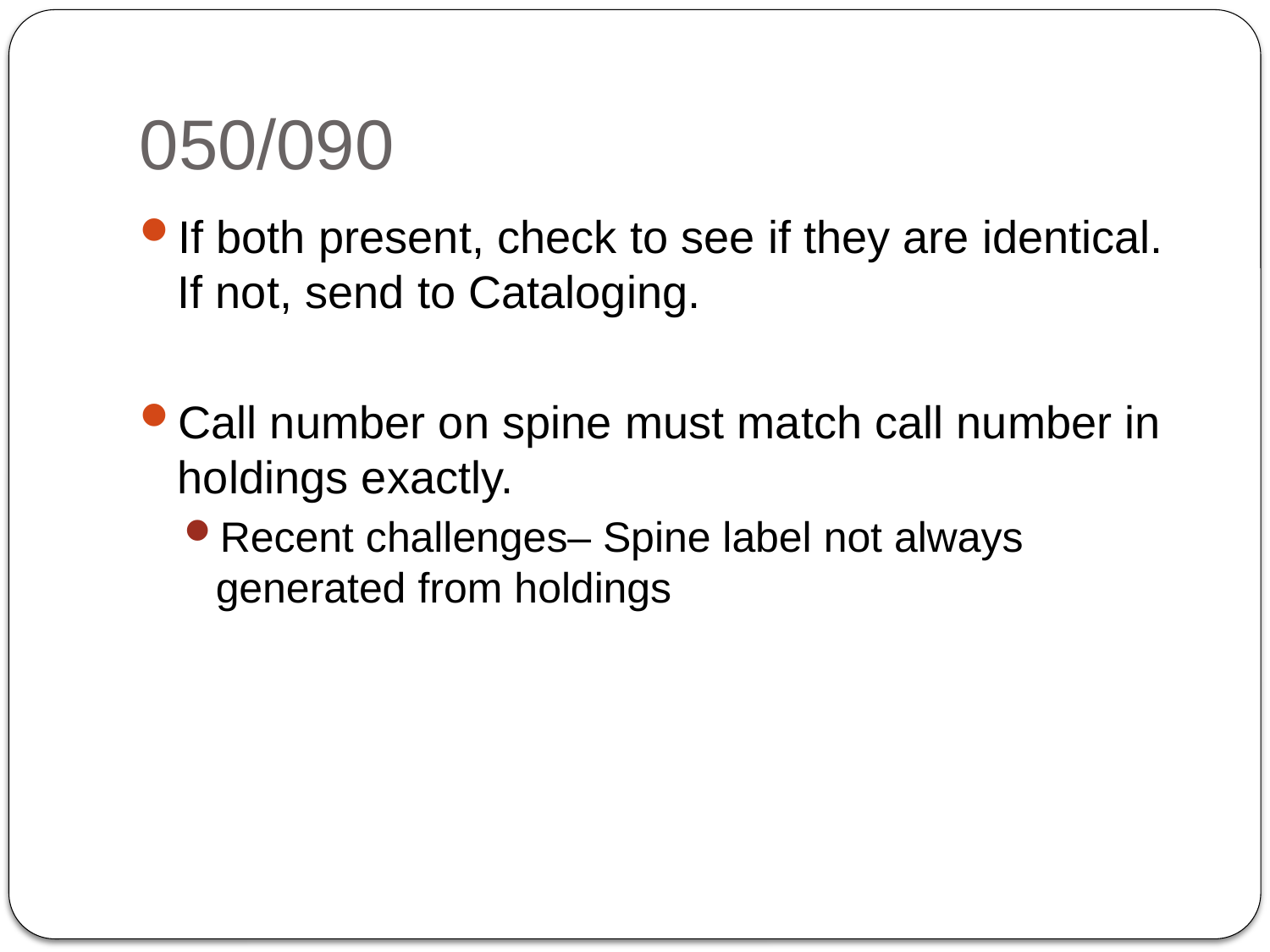

# 050/090
If both present, check to see if they are identical. If not, send to Cataloging.

Call number on spine must match call number in holdings exactly.
Recent challenges– Spine label not always generated from holdings